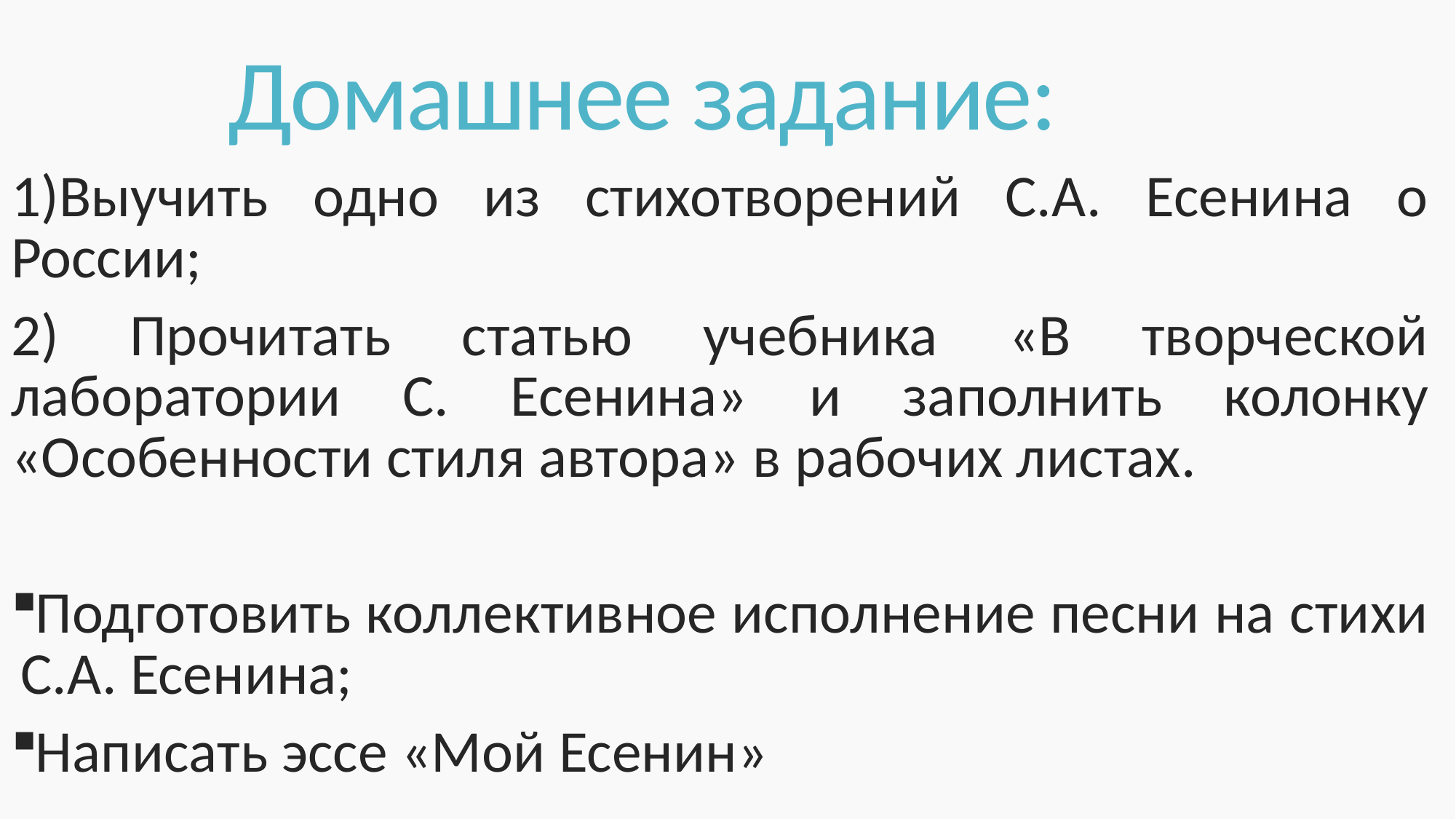

# Домашнее задание:
1)Выучить одно из стихотворений С.А. Есенина о России;
2) Прочитать статью учебника «В творческой лаборатории С. Есенина» и заполнить колонку «Особенности стиля автора» в рабочих листах.

Подготовить коллективное исполнение песни на стихи С.А. Есенина;
Написать эссе «Мой Есенин»